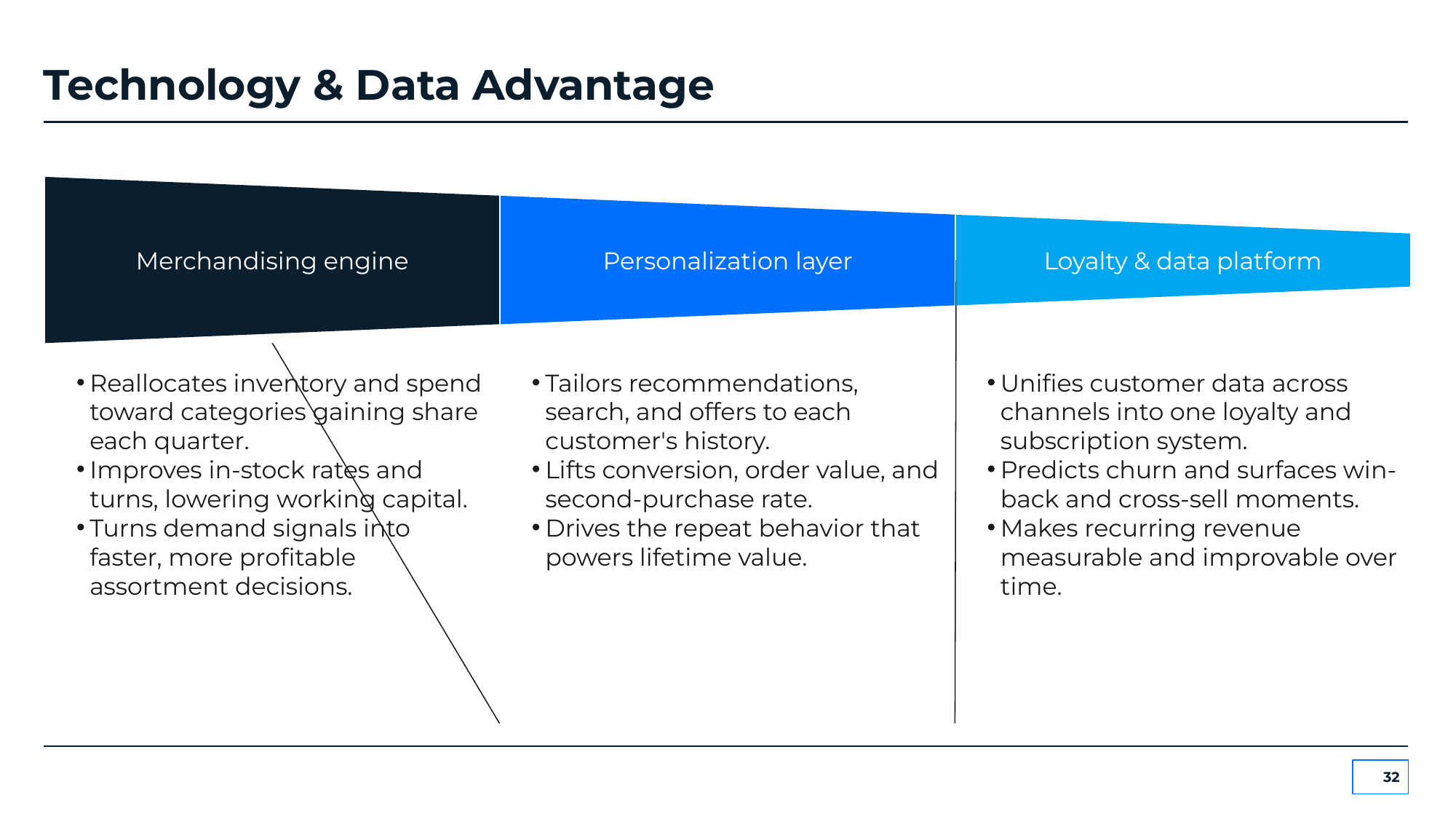

# Technology & Data Advantage
Merchandising engine
Personalization layer
Loyalty & data platform
Reallocates inventory and spend toward categories gaining share each quarter.
Improves in-stock rates and turns, lowering working capital.
Turns demand signals into faster, more profitable assortment decisions.
Tailors recommendations, search, and offers to each customer's history.
Lifts conversion, order value, and second-purchase rate.
Drives the repeat behavior that powers lifetime value.
Unifies customer data across channels into one loyalty and subscription system.
Predicts churn and surfaces win-back and cross-sell moments.
Makes recurring revenue measurable and improvable over time.
32